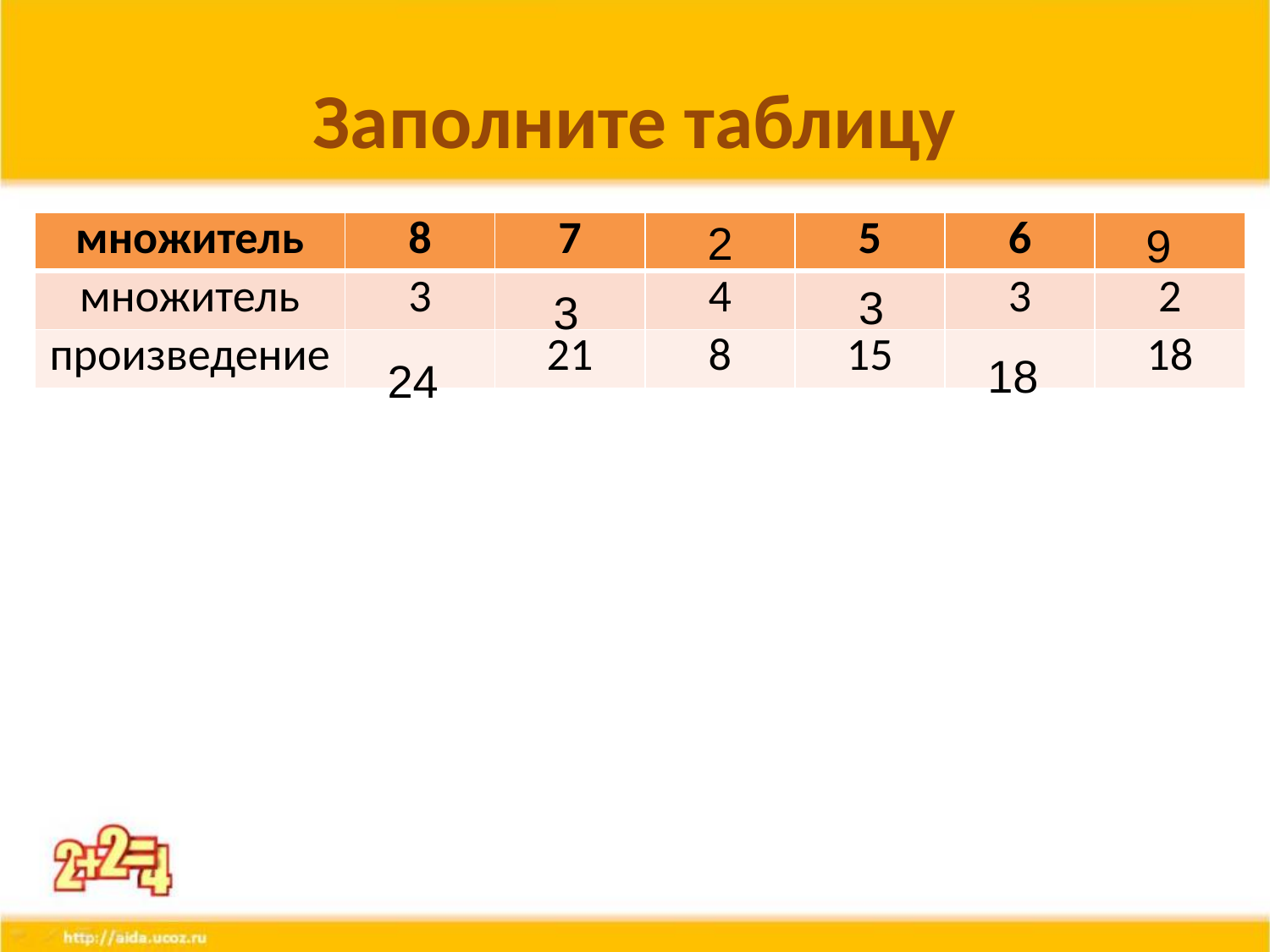

# Заполните таблицу
2
9
| множитель | 8 | 7 |  | 5 | 6 |  |
| --- | --- | --- | --- | --- | --- | --- |
| множитель | 3 |  | 4 |  | 3 | 2 |
| произведение |  | 21 | 8 | 15 |  | 18 |
3
3
18
24